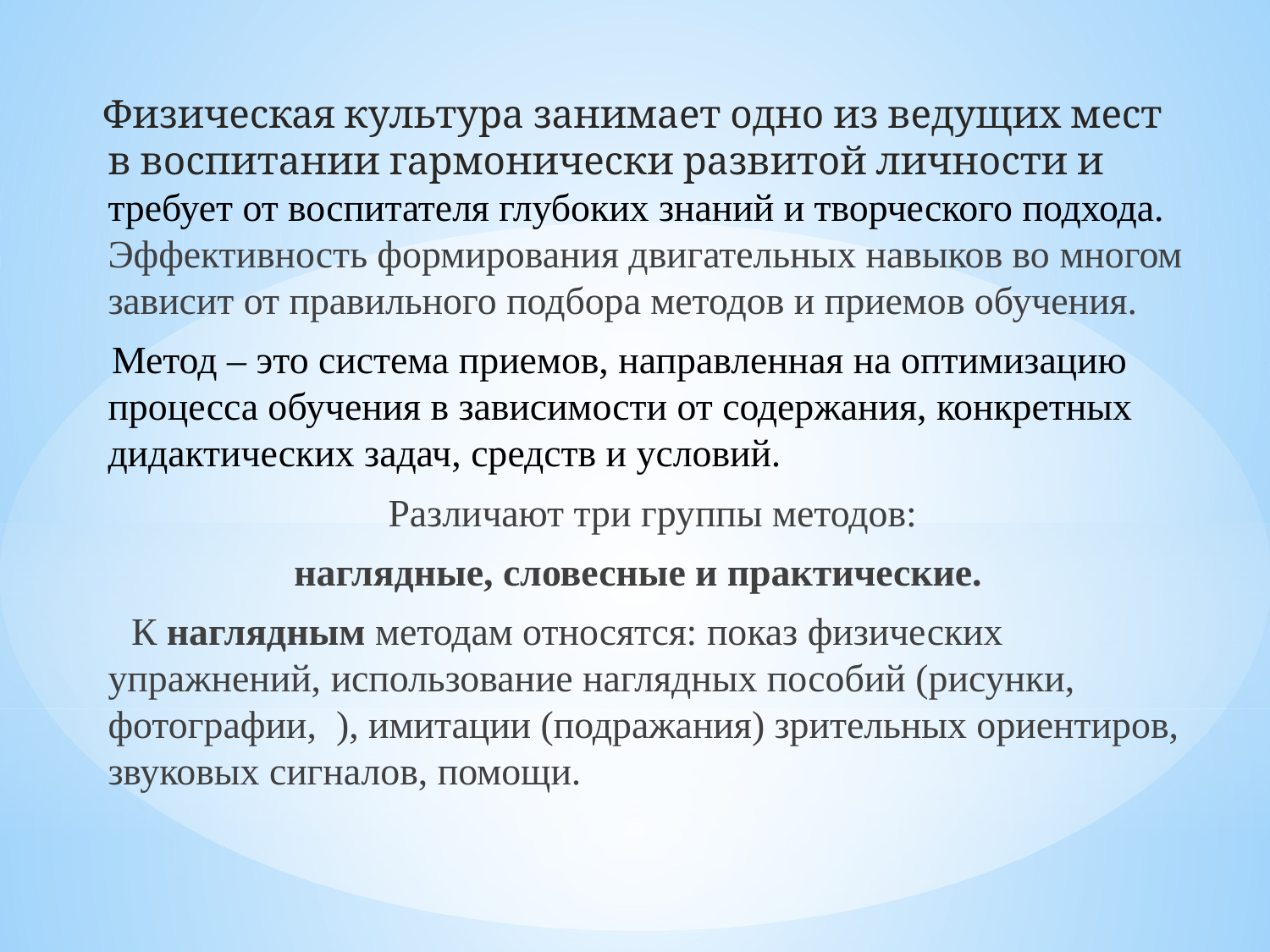

Физическая культура занимает одно из ведущих мест в воспитании гармонически развитой личности и требует от воспитателя глубоких знаний и творческого подхода. Эффективность формирования двигательных навыков во многом зависит от правильного подбора методов и приемов обучения.
   Метод – это система приемов, направленная на оптимизацию процесса обучения в зависимости от содержания, конкретных дидактических задач, средств и условий.
   Различают три группы методов:
наглядные, словесные и практические.
     К наглядным методам относятся: показ физических  упражнений, использование наглядных пособий (рисунки, фотографии,  ), имитации (подражания) зрительных ориентиров, звуковых сигналов, помощи.